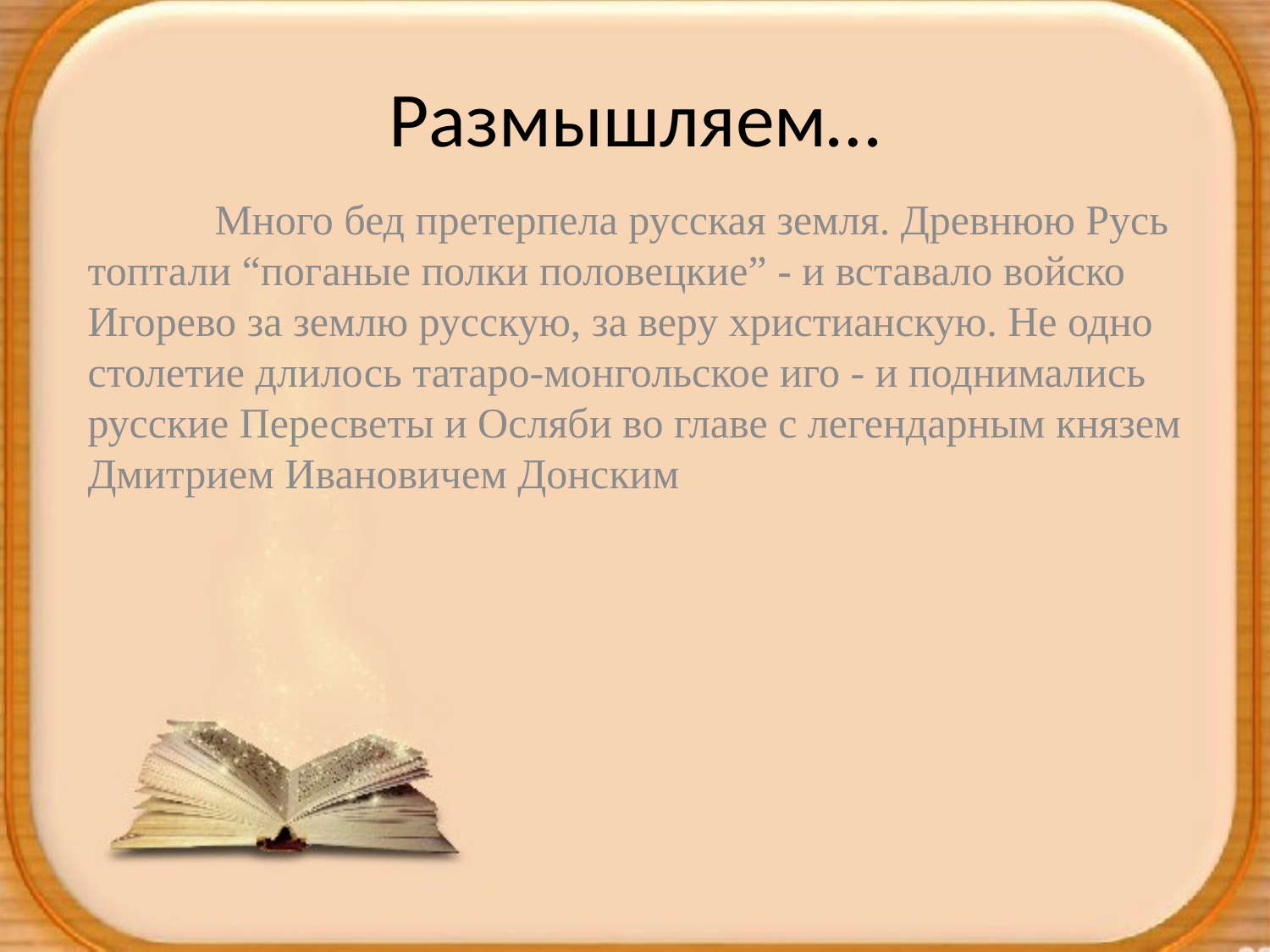

# Размышляем…
	Много бед претерпела русская земля. Древнюю Русь топтали “поганые полки половецкие” - и вставало войско Игорево за землю русскую, за веру христианскую. Не одно столетие длилось татаро-монгольское иго - и поднимались русские Пересветы и Осляби во главе с легендарным князем Дмитрием Ивановичем Донским